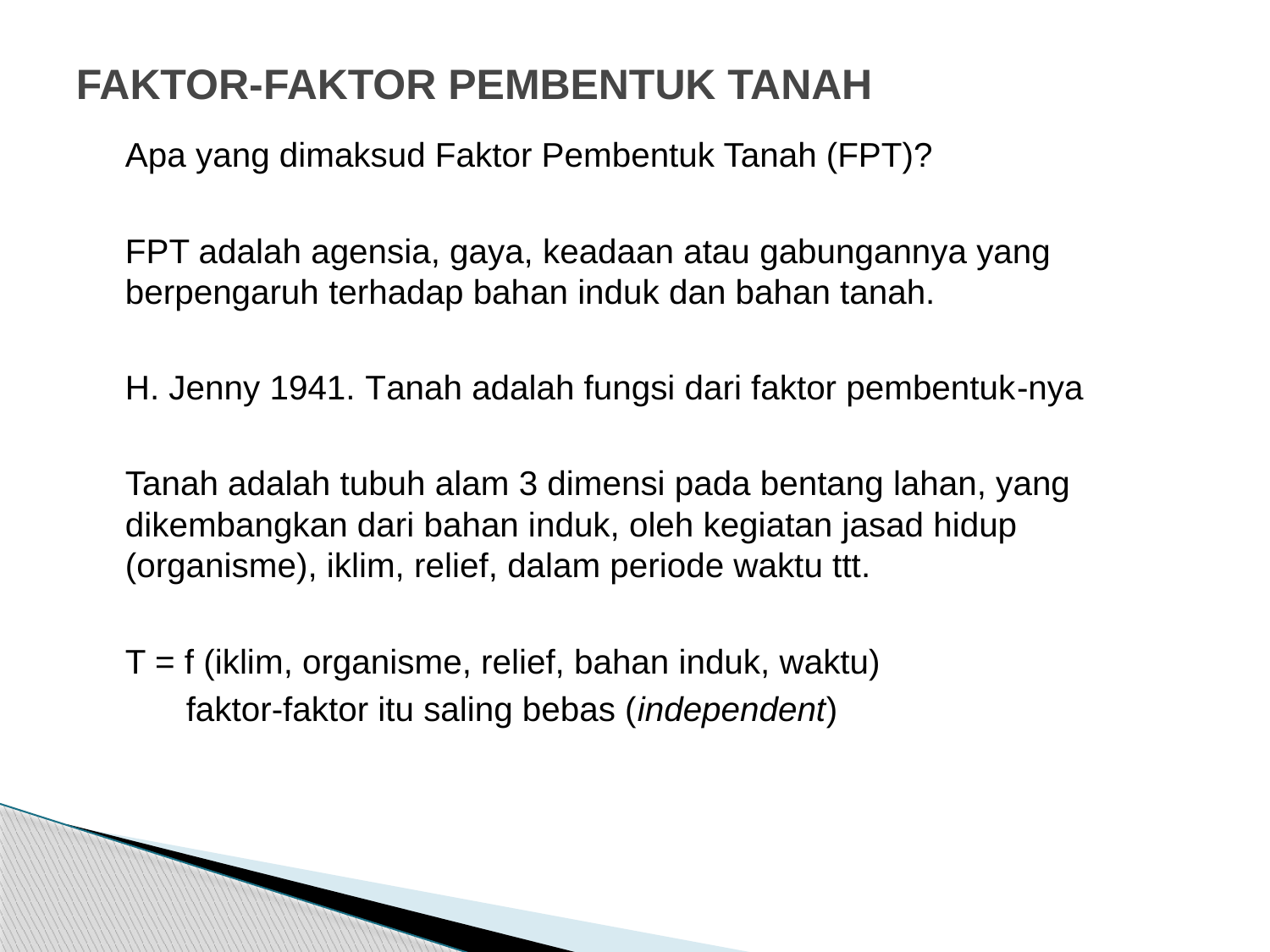

# FAKTOR-FAKTOR PEMBENTUK TANAH
	Apa yang dimaksud Faktor Pembentuk Tanah (FPT)?

	FPT adalah agensia, gaya, keadaan atau gabungannya yang berpengaruh terhadap bahan induk dan bahan tanah.

	H. Jenny 1941. Tanah adalah fungsi dari faktor pembentuk-nya

	Tanah adalah tubuh alam 3 dimensi pada bentang lahan, yang dikembangkan dari bahan induk, oleh kegiatan jasad hidup (organisme), iklim, relief, dalam periode waktu ttt.

 	T = f (iklim, organisme, relief, bahan induk, waktu)
          faktor-faktor itu saling bebas (independent)